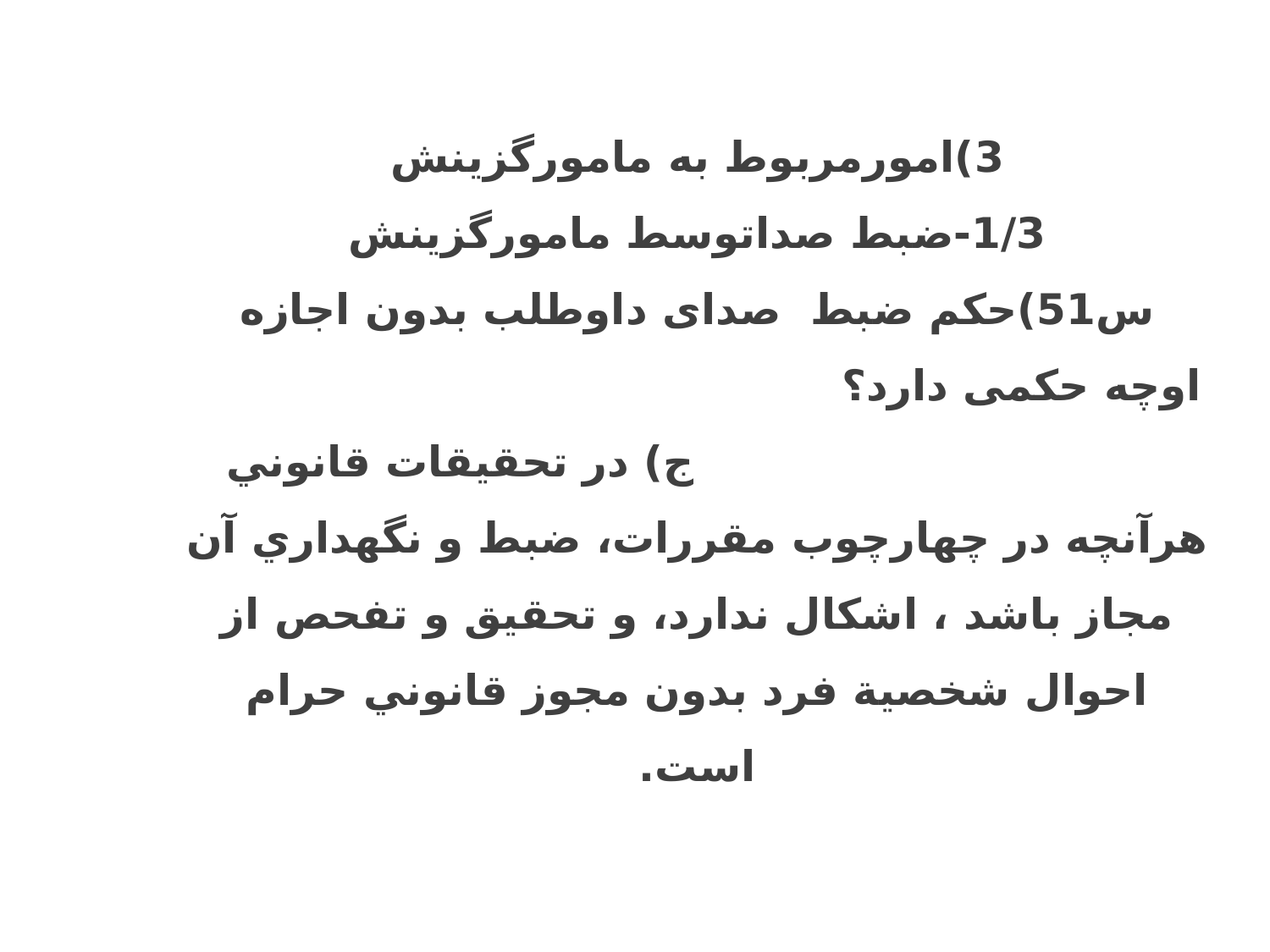

3)امورمربوط به مامورگزینش
1/3-ضبط صداتوسط مامورگزینش
س51)حکم ضبط  صدای داوطلب بدون اجازه اوچه حکمی دارد؟                                                                             ج) در تحقيقات قانوني هرآنچه در چهارچوب مقررات، ضبط و نگهداري آن مجاز باشد ، اشكال ندارد، و تحقيق و تفحص از احوال شخصية فرد بدون مجوز قانوني حرام است.